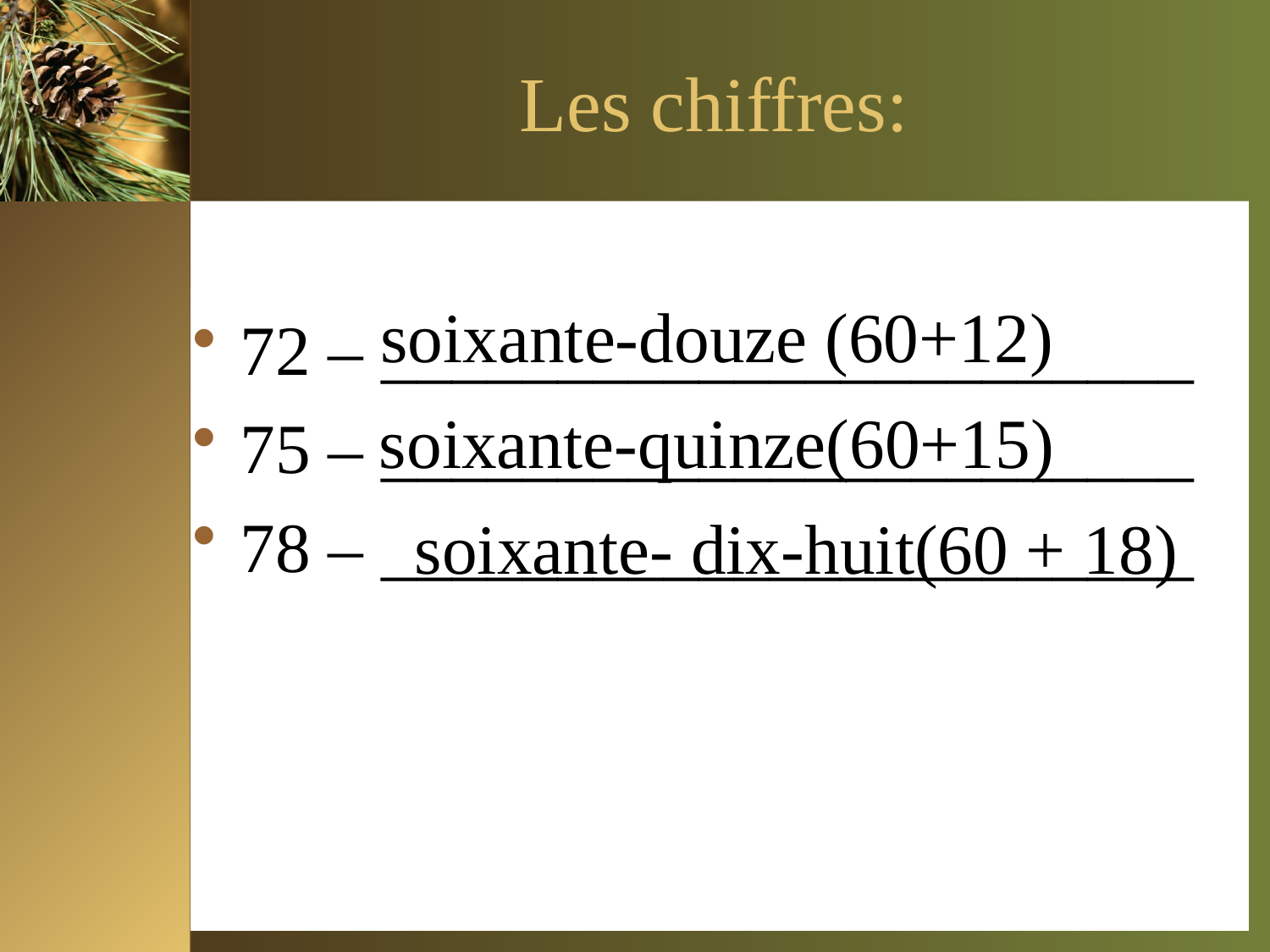

# Les chiffres:
soixante-douze (60+12)

72 – _______________________
75 – _______________________
78 – _______________________
soixante-quinze(60+15)

soixante- dix-huit(60 + 18)